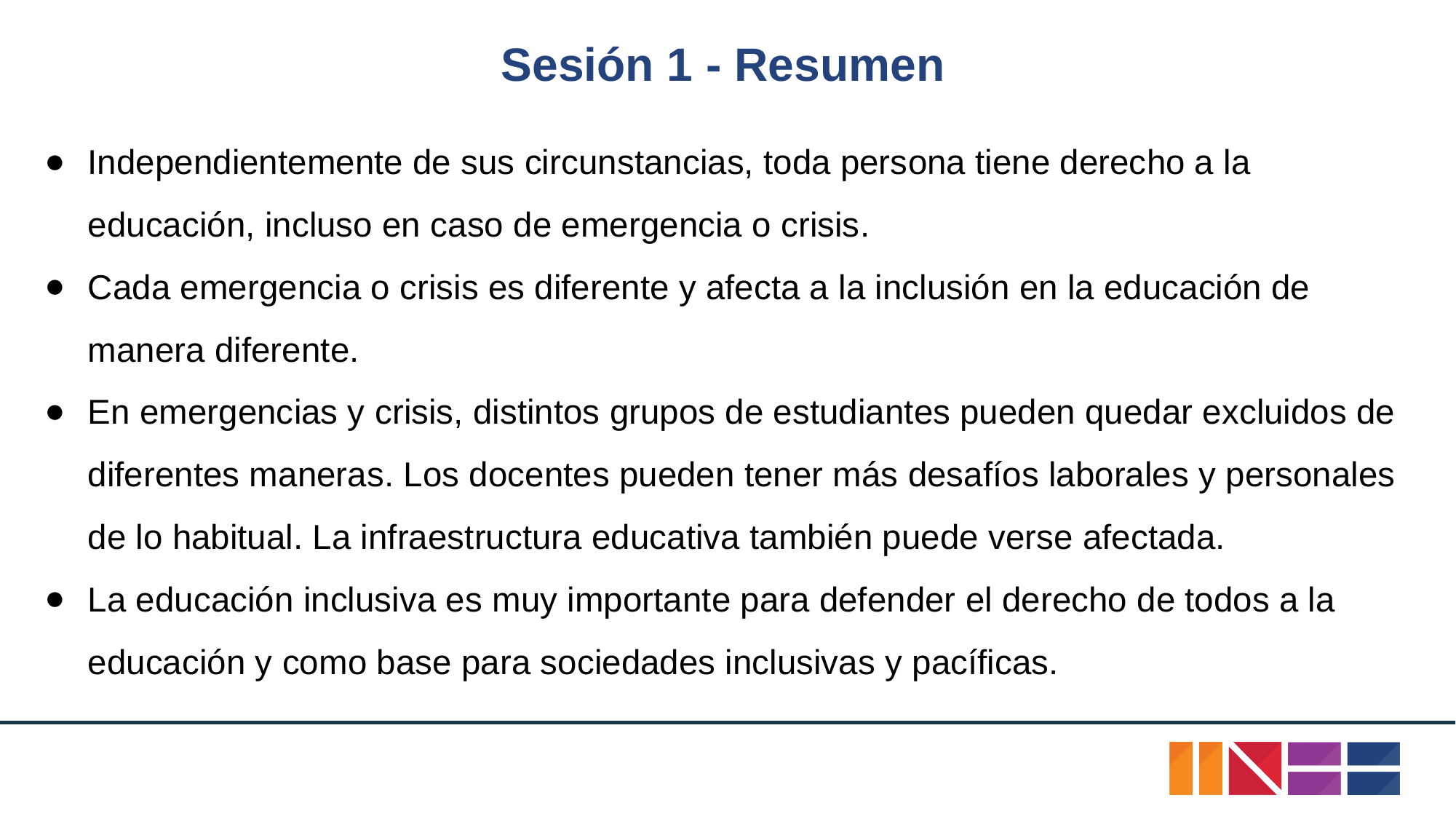

# Sesión 1 - Resumen
Independientemente de sus circunstancias, toda persona tiene derecho a la educación, incluso en caso de emergencia o crisis.
Cada emergencia o crisis es diferente y afecta a la inclusión en la educación de manera diferente.
En emergencias y crisis, distintos grupos de estudiantes pueden quedar excluidos de diferentes maneras. Los docentes pueden tener más desafíos laborales y personales de lo habitual. La infraestructura educativa también puede verse afectada.
La educación inclusiva es muy importante para defender el derecho de todos a la educación y como base para sociedades inclusivas y pacíficas.